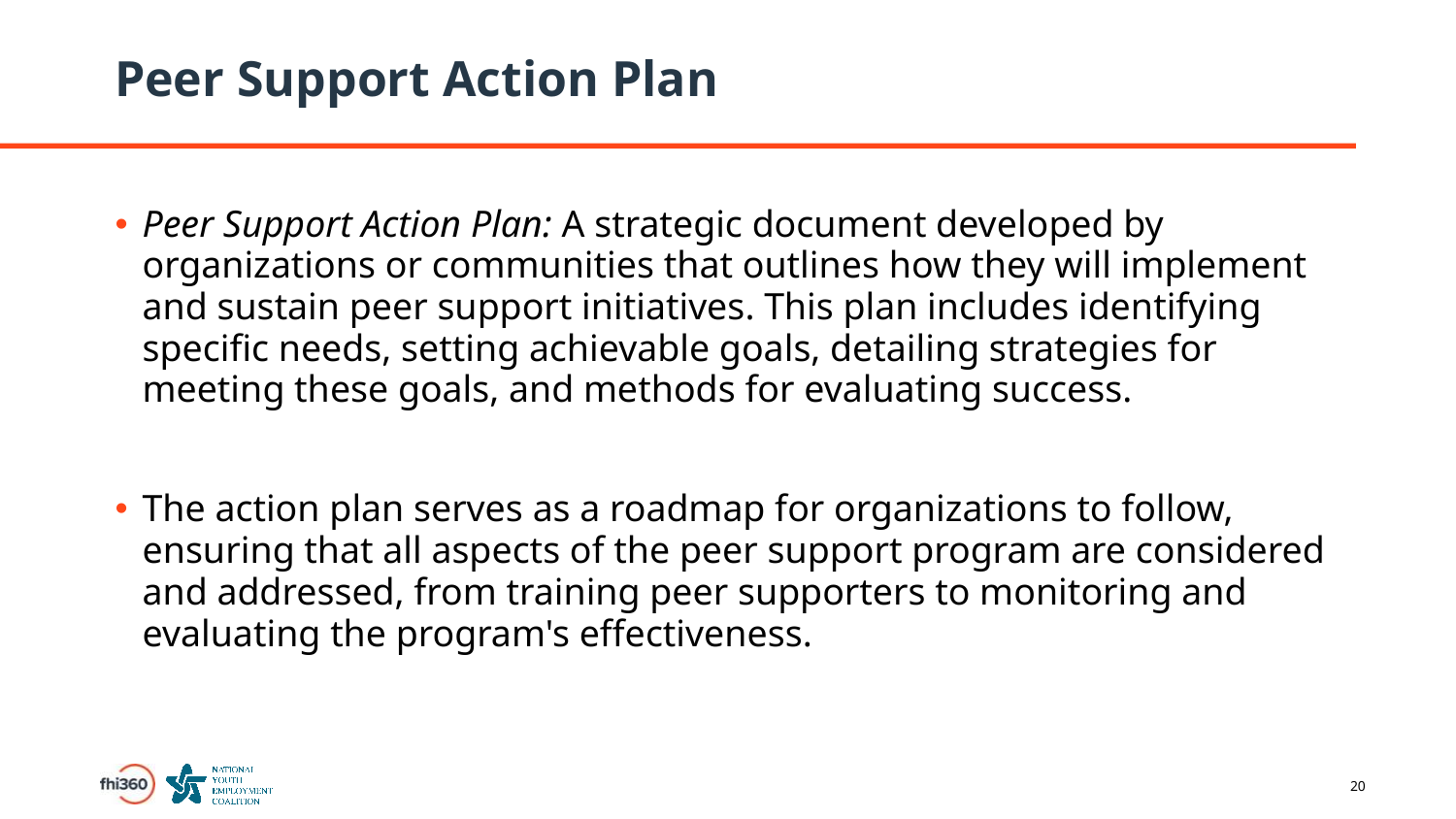

# Peer Support Action Plan
Peer Support Action Plan: A strategic document developed by organizations or communities that outlines how they will implement and sustain peer support initiatives. This plan includes identifying specific needs, setting achievable goals, detailing strategies for meeting these goals, and methods for evaluating success.

The action plan serves as a roadmap for organizations to follow, ensuring that all aspects of the peer support program are considered and addressed, from training peer supporters to monitoring and evaluating the program's effectiveness.